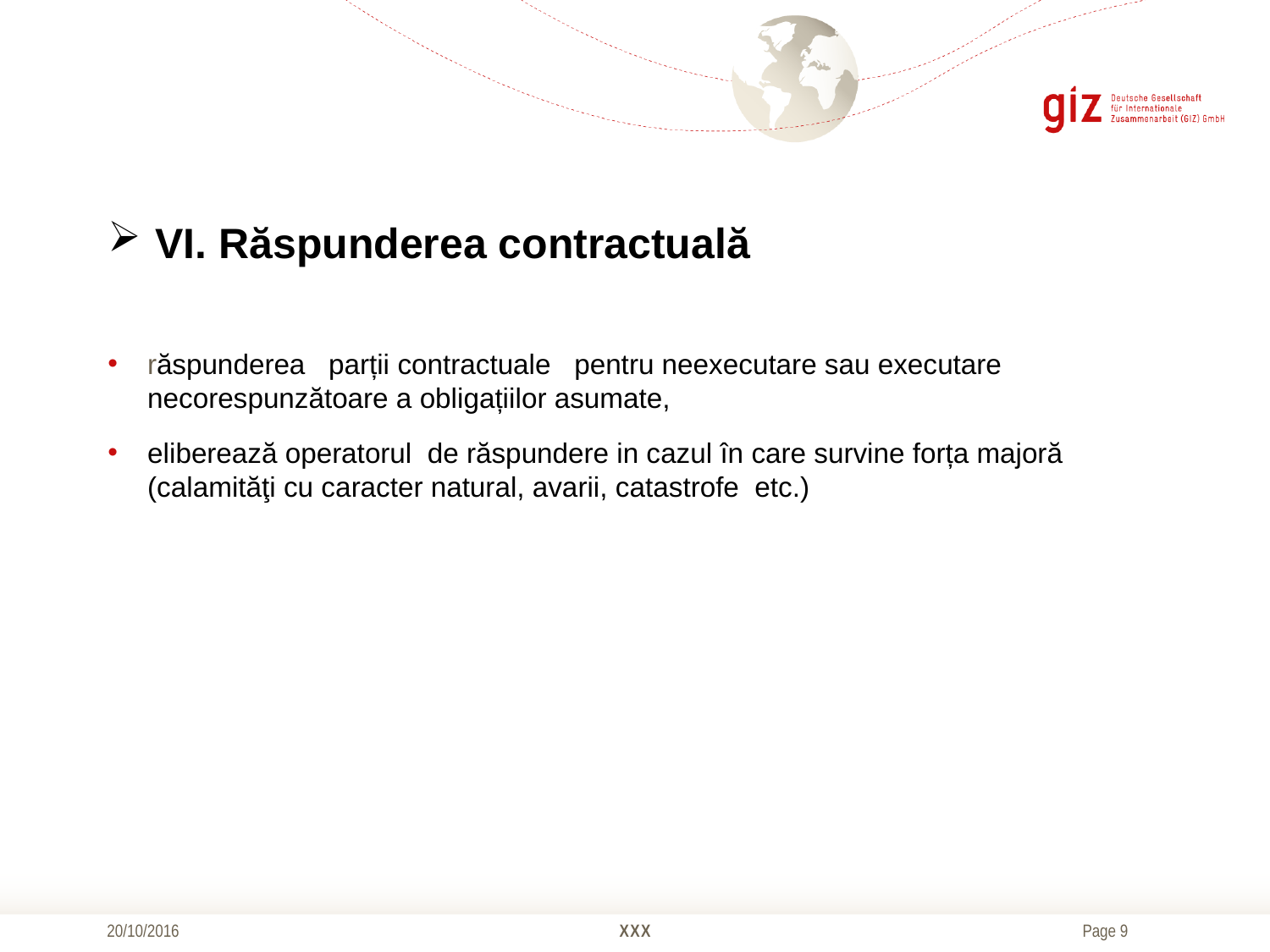

# VI. Răspunderea contractuală
răspunderea   parții contractuale   pentru neexecutare sau executare necorespunzătoare a obligațiilor asumate,
eliberează operatorul  de răspundere in cazul în care survine forța majoră (calamităţi cu caracter natural, avarii, catastrofe  etc.)

20/10/2016
XXX